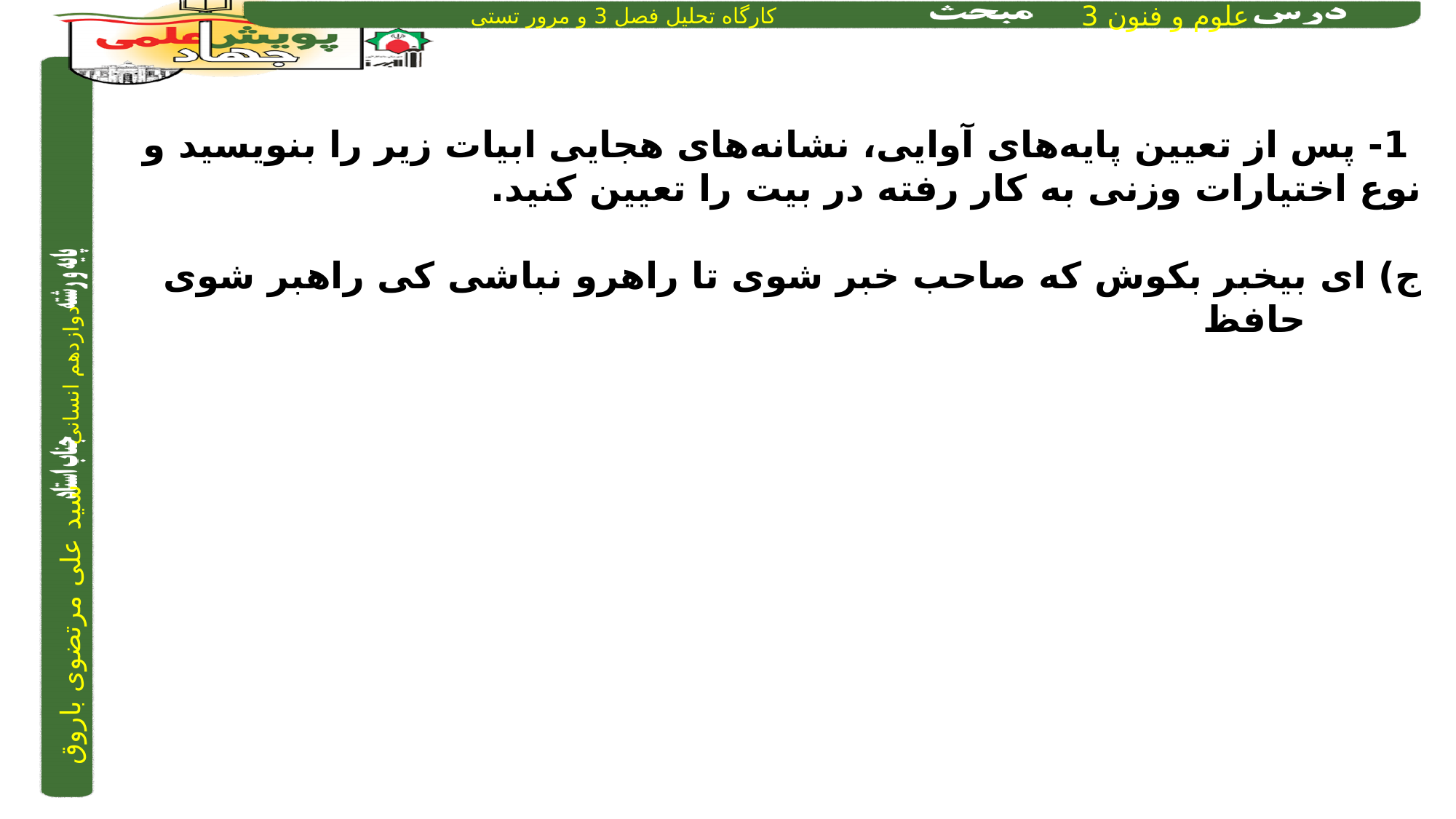

1- پس از تعیین پایه‌های آوایی، نشانه‌های هجایی ابیات زیر را بنویسید و نوع اختیارات وزنی به کار رفته در بیت را تعیین کنید.

ج) ای بیخبر بکوش که صاحب خبر شوی 	تا راهرو نباشی کی راهبر شوی		حافظ